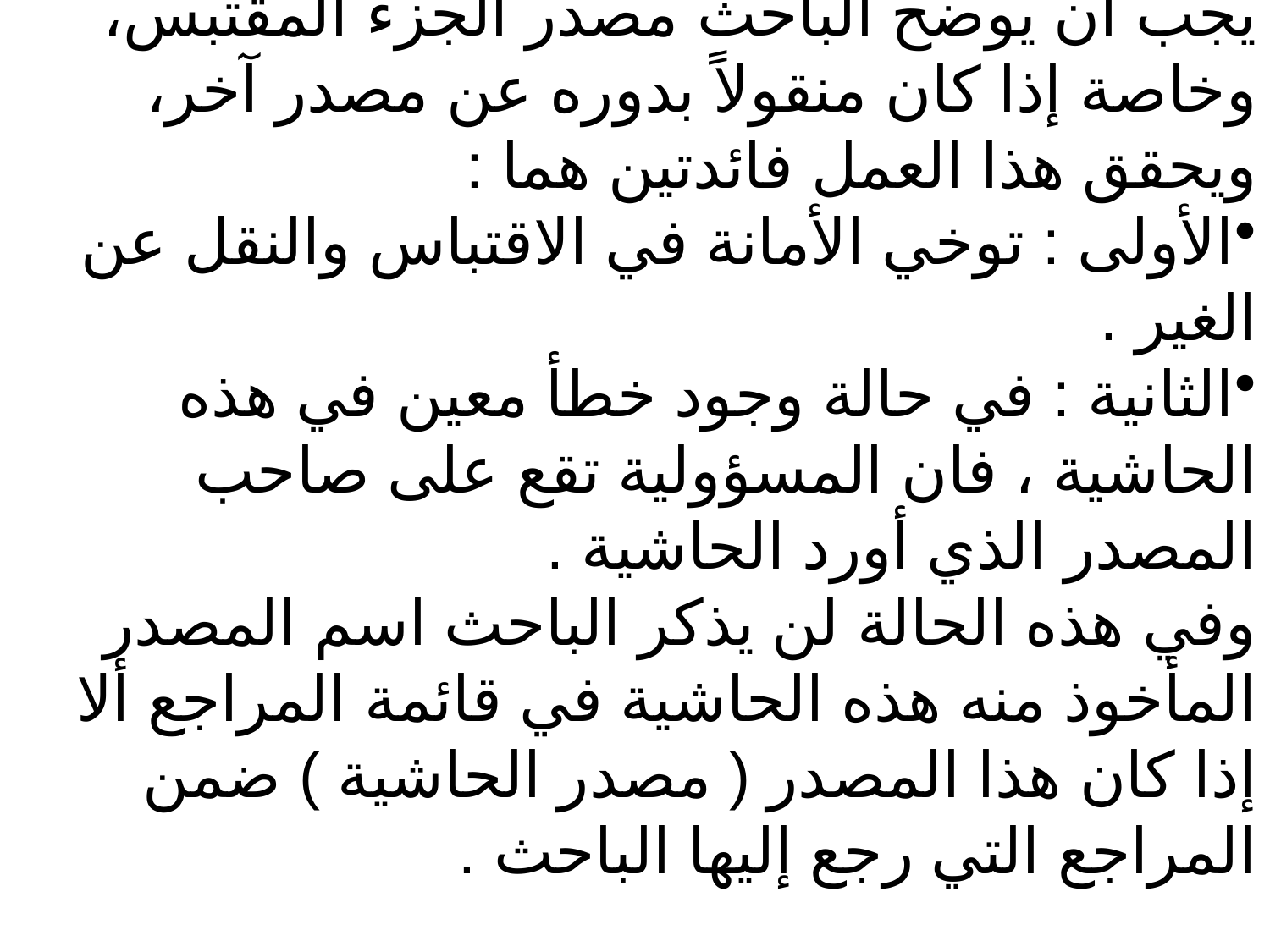

4- الاقتباس المأخوذ من حاشية أو هامش :
يجب أن يوضح الباحث مصدر الجزء المقتبس، وخاصة إذا كان منقولاً بدوره عن مصدر آخر، ويحقق هذا العمل فائدتين هما :
الأولى : توخي الأمانة في الاقتباس والنقل عن الغير .
الثانية : في حالة وجود خطأ معين في هذه الحاشية ، فان المسؤولية تقع على صاحب المصدر الذي أورد الحاشية .
وفي هذه الحالة لن يذكر الباحث اسم المصدر المأخوذ منه هذه الحاشية في قائمة المراجع ألا إذا كان هذا المصدر ( مصدر الحاشية ) ضمن المراجع التي رجع إليها الباحث .